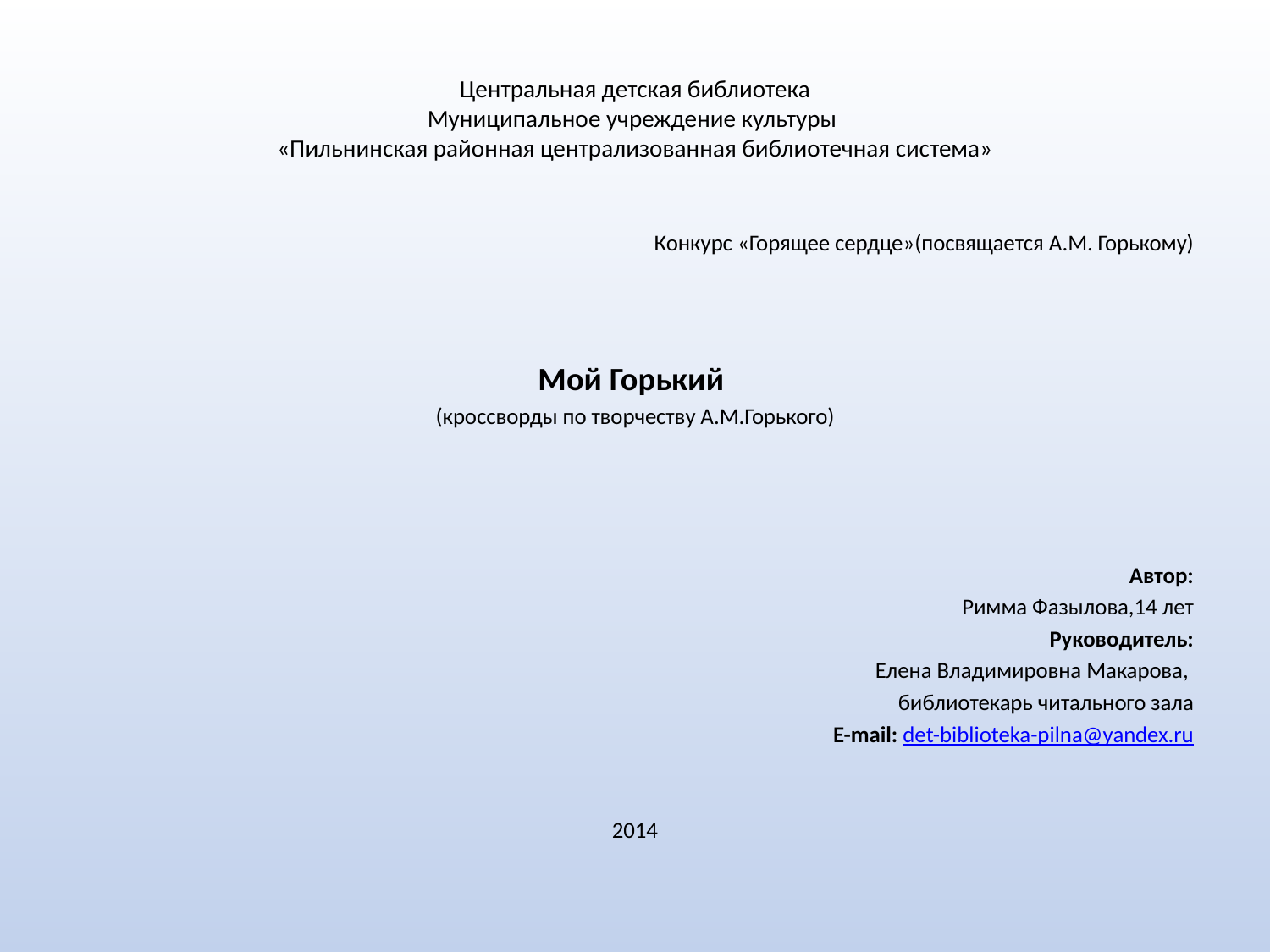

# Центральная детская библиотека Муниципальное учреждение культуры «Пильнинская районная централизованная библиотечная система»
Конкурс «Горящее сердце»(посвящается А.М. Горькому)

Мой Горький
(кроссворды по творчеству А.М.Горького)

Автор:
Римма Фазылова,14 лет
Руководитель:
Елена Владимировна Макарова,
библиотекарь читального зала
E-mail: det-biblioteka-pilna@yandex.ru

2014